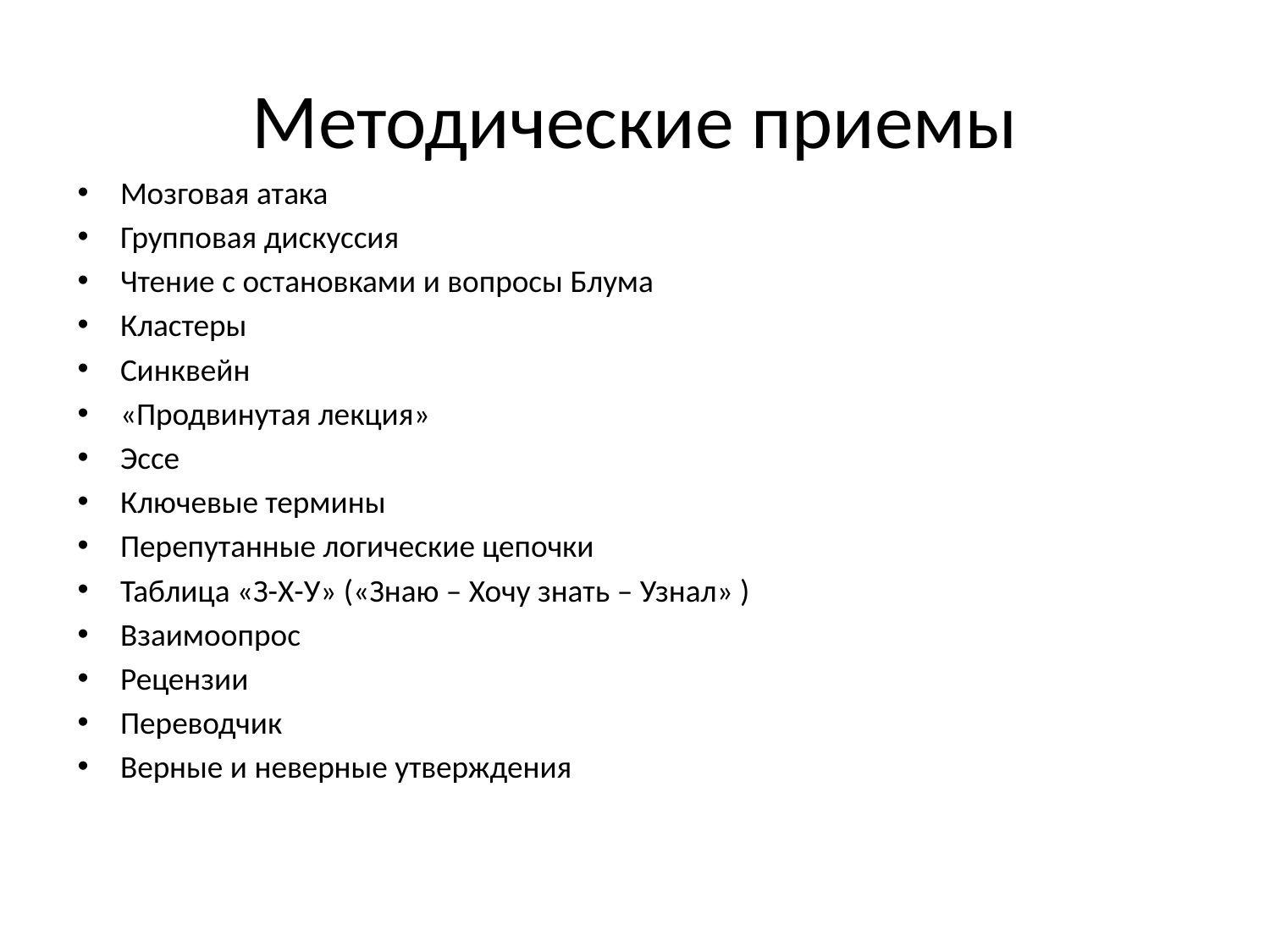

# Методические приемы
Мозговая атака
Групповая дискуссия
Чтение с остановками и вопросы Блума
Кластеры
Синквейн
«Продвинутая лекция»
Эссе
Ключевые термины
Перепутанные логические цепочки
Таблица «З-Х-У» («Знаю – Хочу знать – Узнал» )
Взаимоопрос
Рецензии
Переводчик
Верные и неверные утверждения